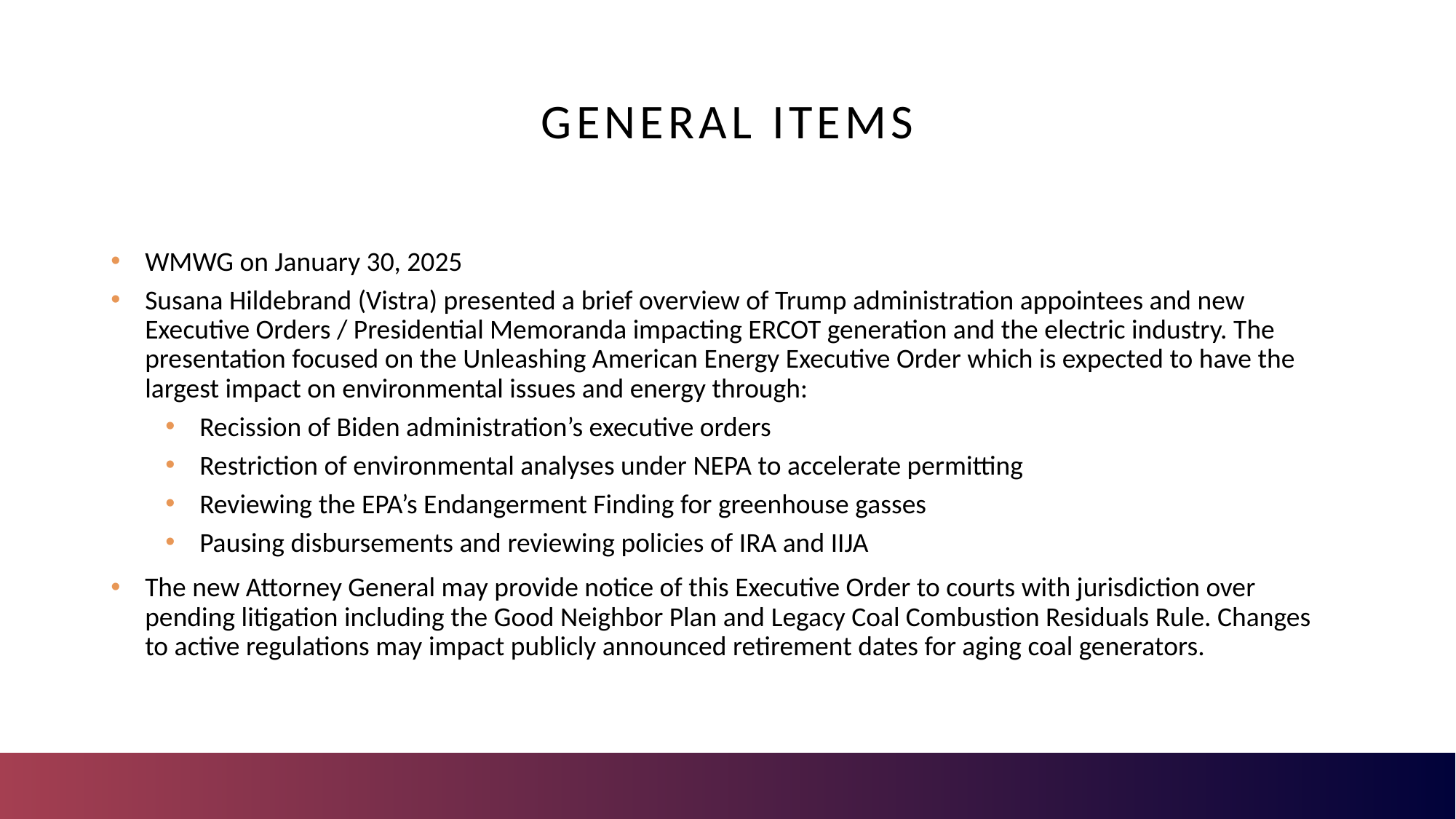

# General items
WMWG on January 30, 2025
Susana Hildebrand (Vistra) presented a brief overview of Trump administration appointees and new Executive Orders / Presidential Memoranda impacting ERCOT generation and the electric industry. The presentation focused on the Unleashing American Energy Executive Order which is expected to have the largest impact on environmental issues and energy through:
Recission of Biden administration’s executive orders
Restriction of environmental analyses under NEPA to accelerate permitting
Reviewing the EPA’s Endangerment Finding for greenhouse gasses
Pausing disbursements and reviewing policies of IRA and IIJA
The new Attorney General may provide notice of this Executive Order to courts with jurisdiction over pending litigation including the Good Neighbor Plan and Legacy Coal Combustion Residuals Rule. Changes to active regulations may impact publicly announced retirement dates for aging coal generators.